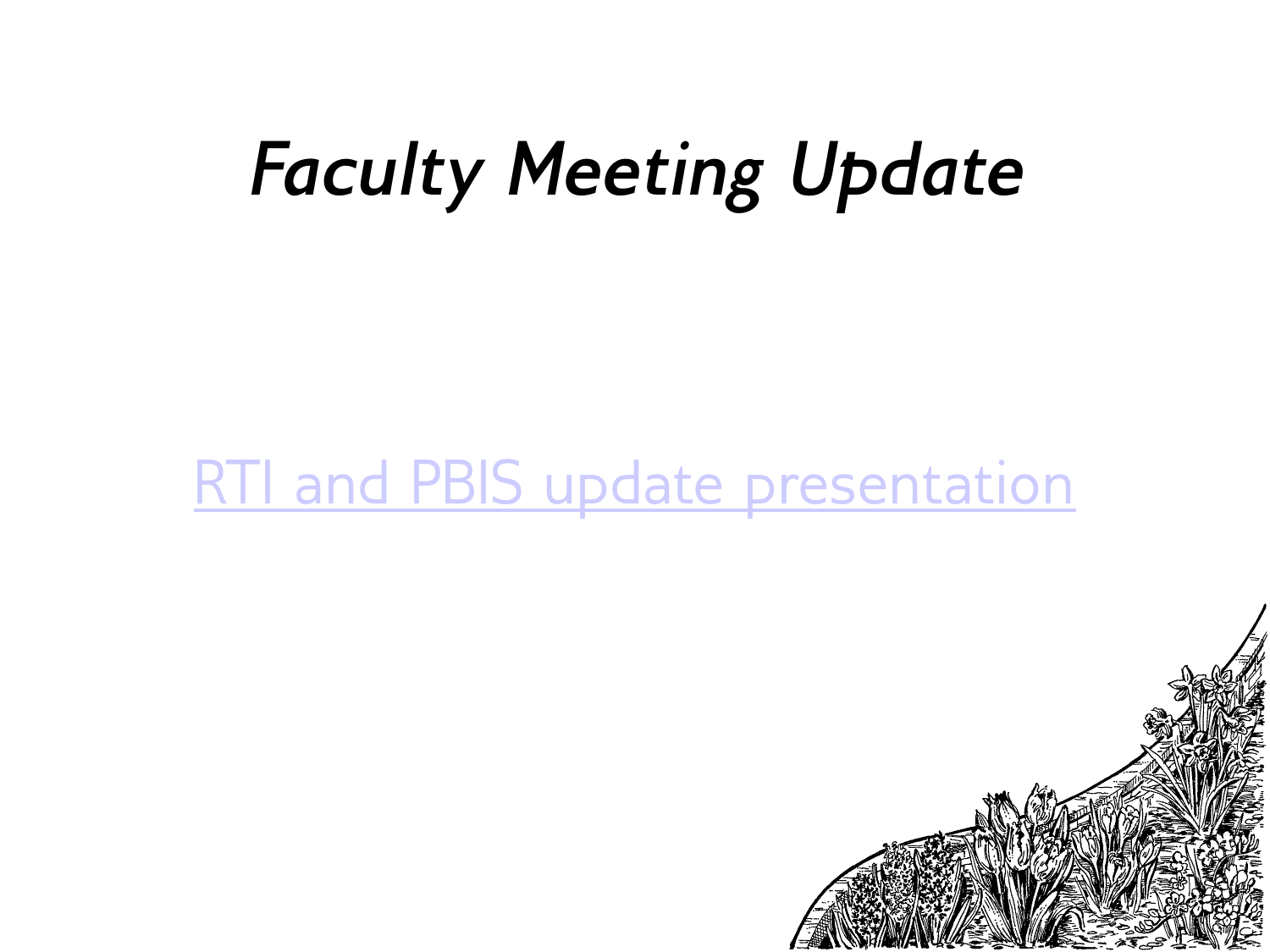

# Faculty Meeting Update

RTI and PBIS update presentation